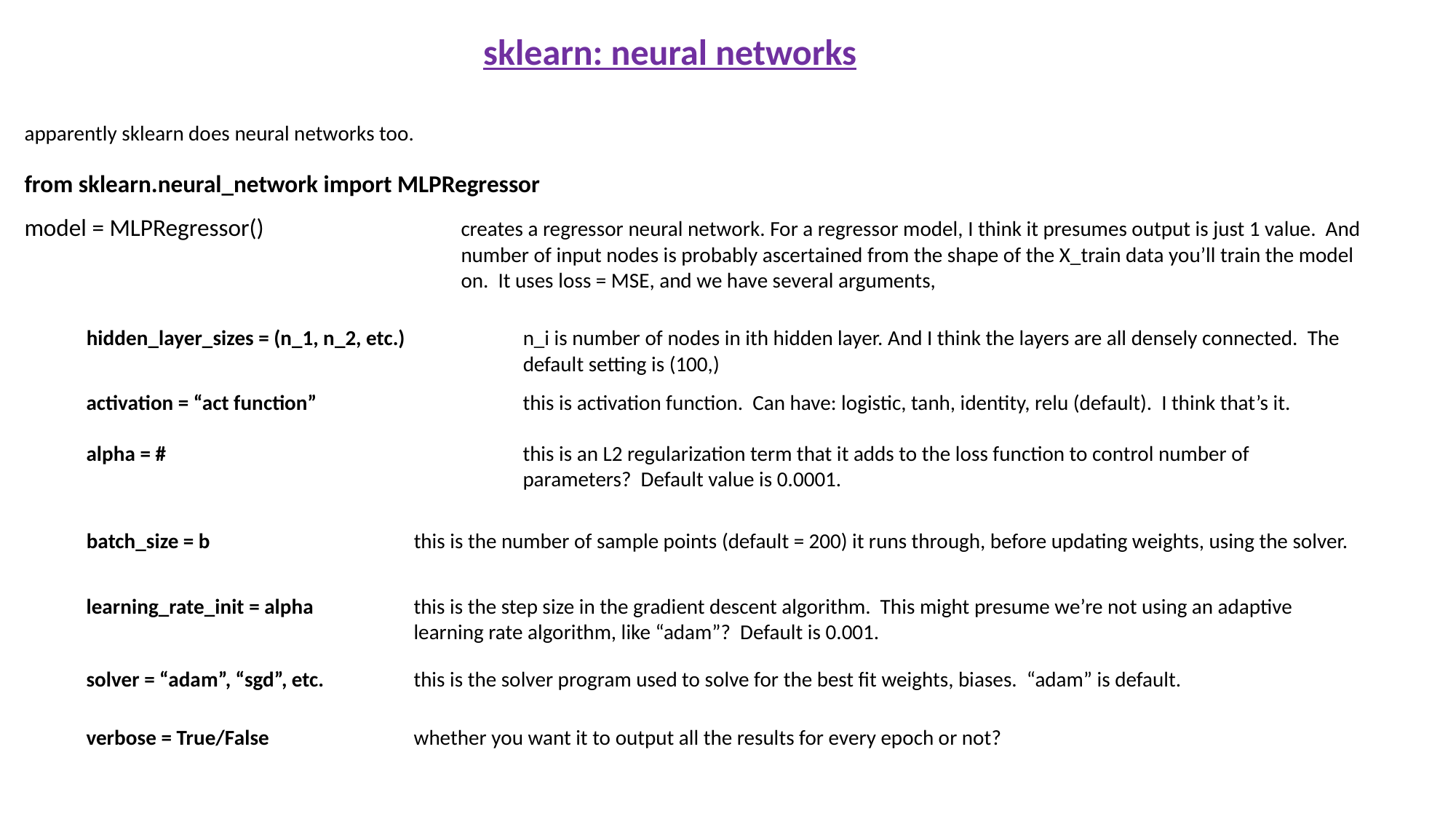

sklearn: neural networks
apparently sklearn does neural networks too.
from sklearn.neural_network import MLPRegressor
model = MLPRegressor()		creates a regressor neural network. For a regressor model, I think it presumes output is just 1 value.  And
				number of input nodes is probably ascertained from the shape of the X_train data you’ll train the model
				on.  It uses loss = MSE, and we have several arguments,
hidden_layer_sizes = (n_1, n_2, etc.)		n_i is number of nodes in ith hidden layer. And I think the layers are all densely connected.  The
				default setting is (100,)
activation = “act function”		this is activation function.  Can have: logistic, tanh, identity, relu (default).  I think that’s it.
alpha = #				this is an L2 regularization term that it adds to the loss function to control number of
				parameters?  Default value is 0.0001.
batch_size = b		this is the number of sample points (default = 200) it runs through, before updating weights, using the solver.
learning_rate_init = alpha	this is the step size in the gradient descent algorithm.  This might presume we’re not using an adaptive
			learning rate algorithm, like “adam”?  Default is 0.001.
solver = “adam”, “sgd”, etc.	this is the solver program used to solve for the best fit weights, biases.  “adam” is default.
verbose = True/False		whether you want it to output all the results for every epoch or not?